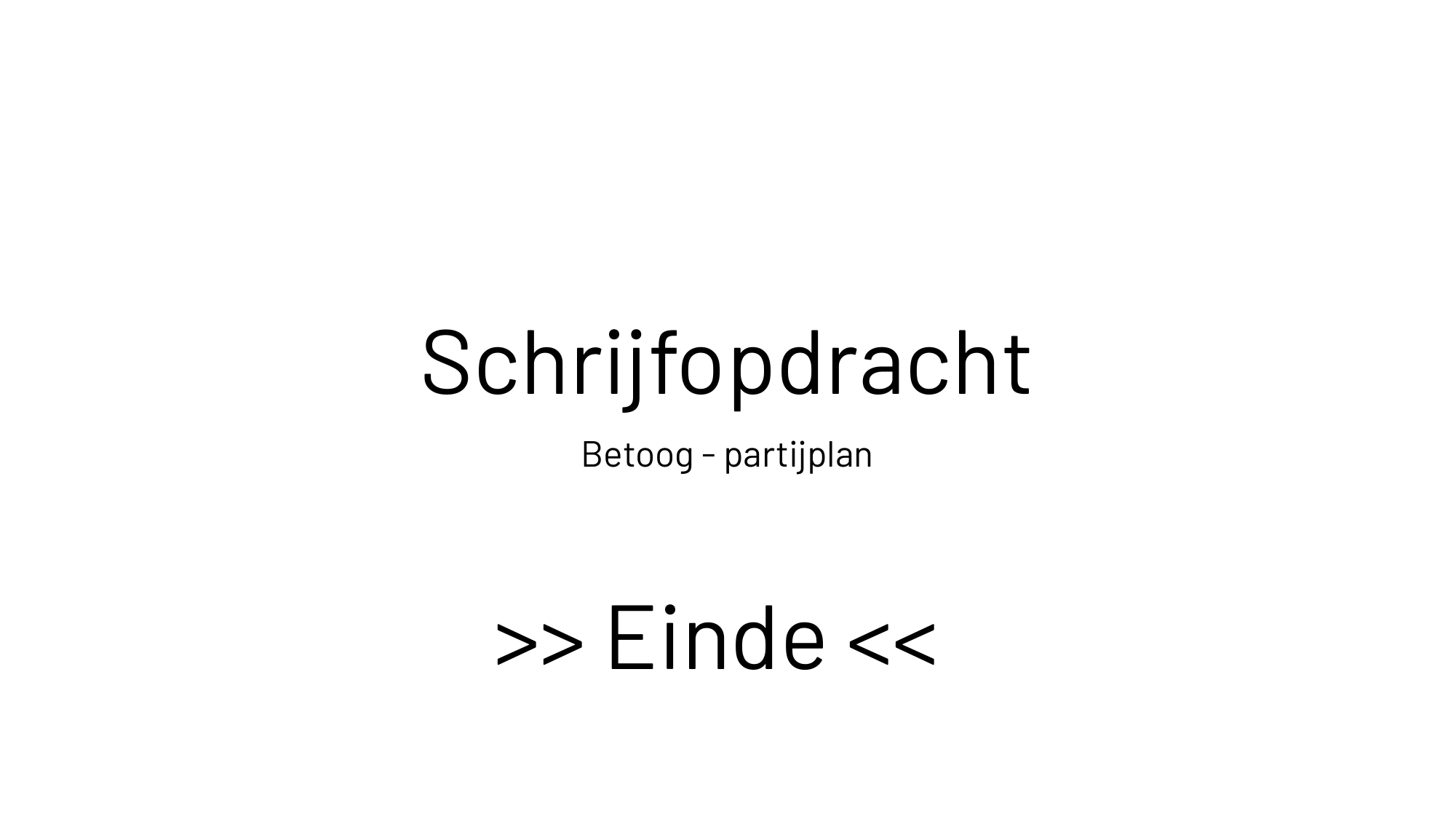

# Schrijfopdracht
>> Einde <<
Betoog - partijplan